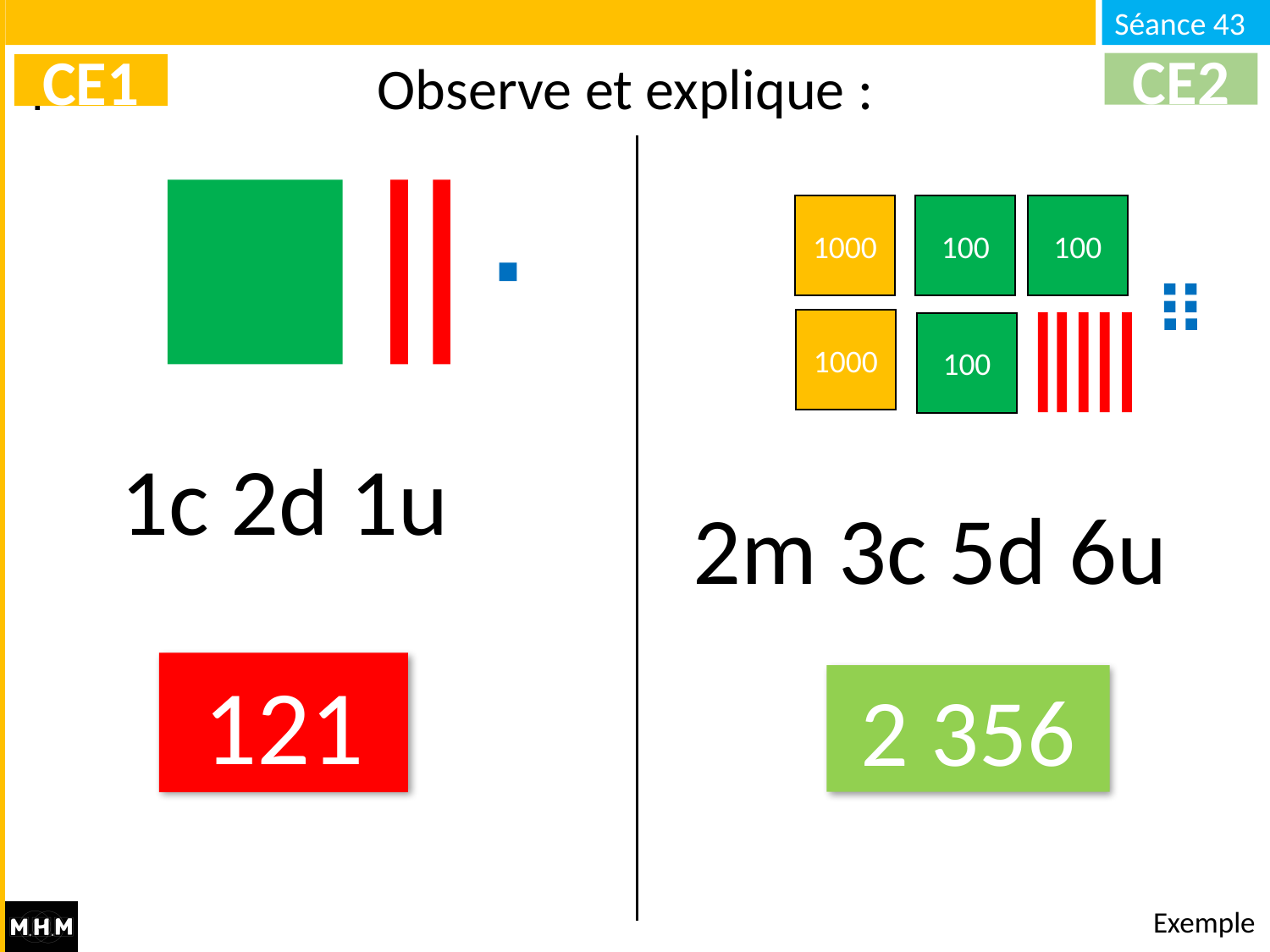

CE2
# Observe et explique :
CE1

1000
100
100

1000

100

1c 2d 1u
2m 3c 5d 6u
121
2 356
Exemple